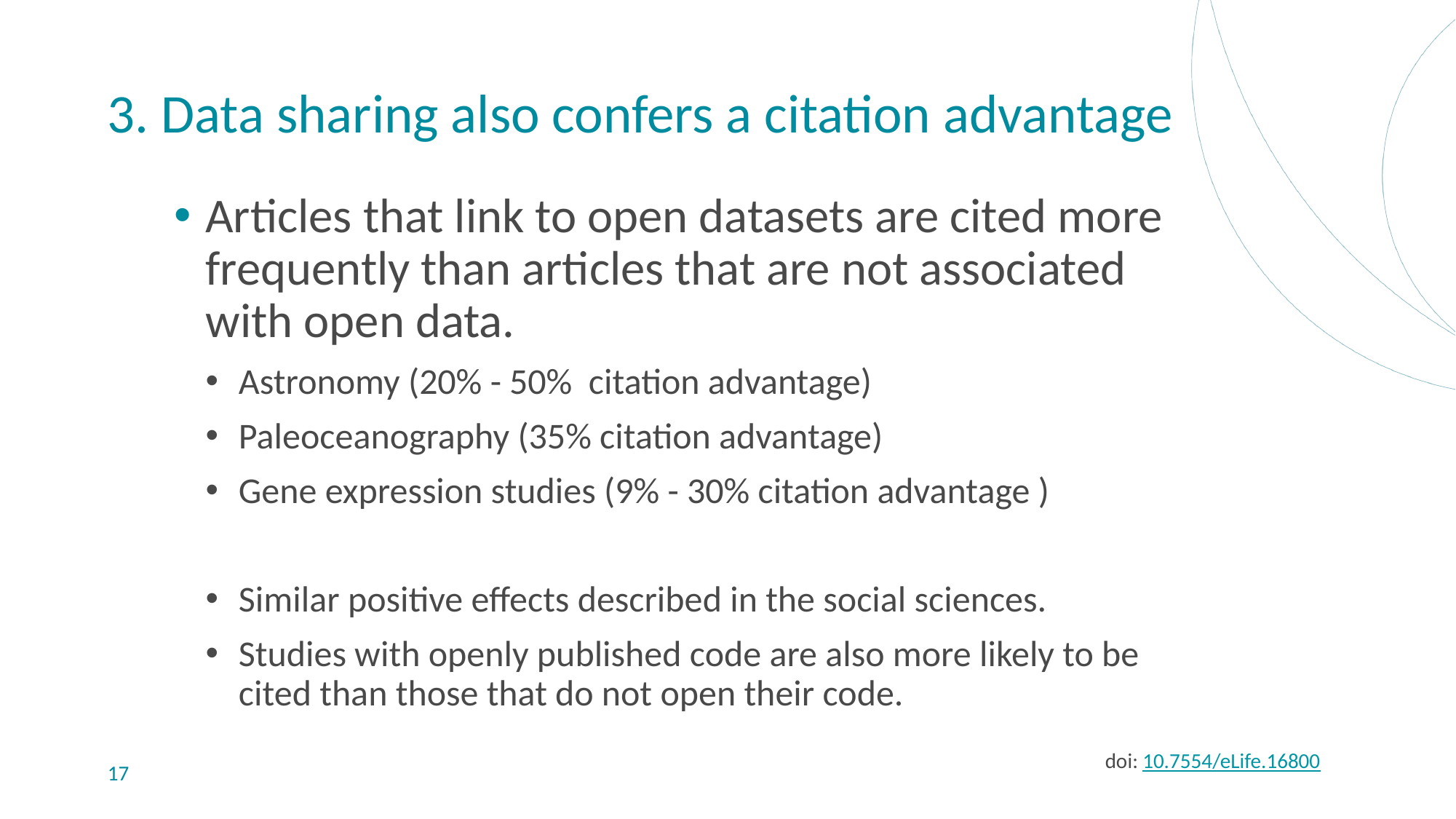

# 3. Data sharing also confers a citation advantage
Articles that link to open datasets are cited more frequently than articles that are not associated with open data.
Astronomy (20% - 50%  citation advantage)
Paleoceanography (35% citation advantage)
Gene expression studies (9% - 30% citation advantage )

Similar positive effects described in the social sciences.
Studies with openly published code are also more likely to be cited than those that do not open their code.

doi: 10.7554/eLife.16800
17